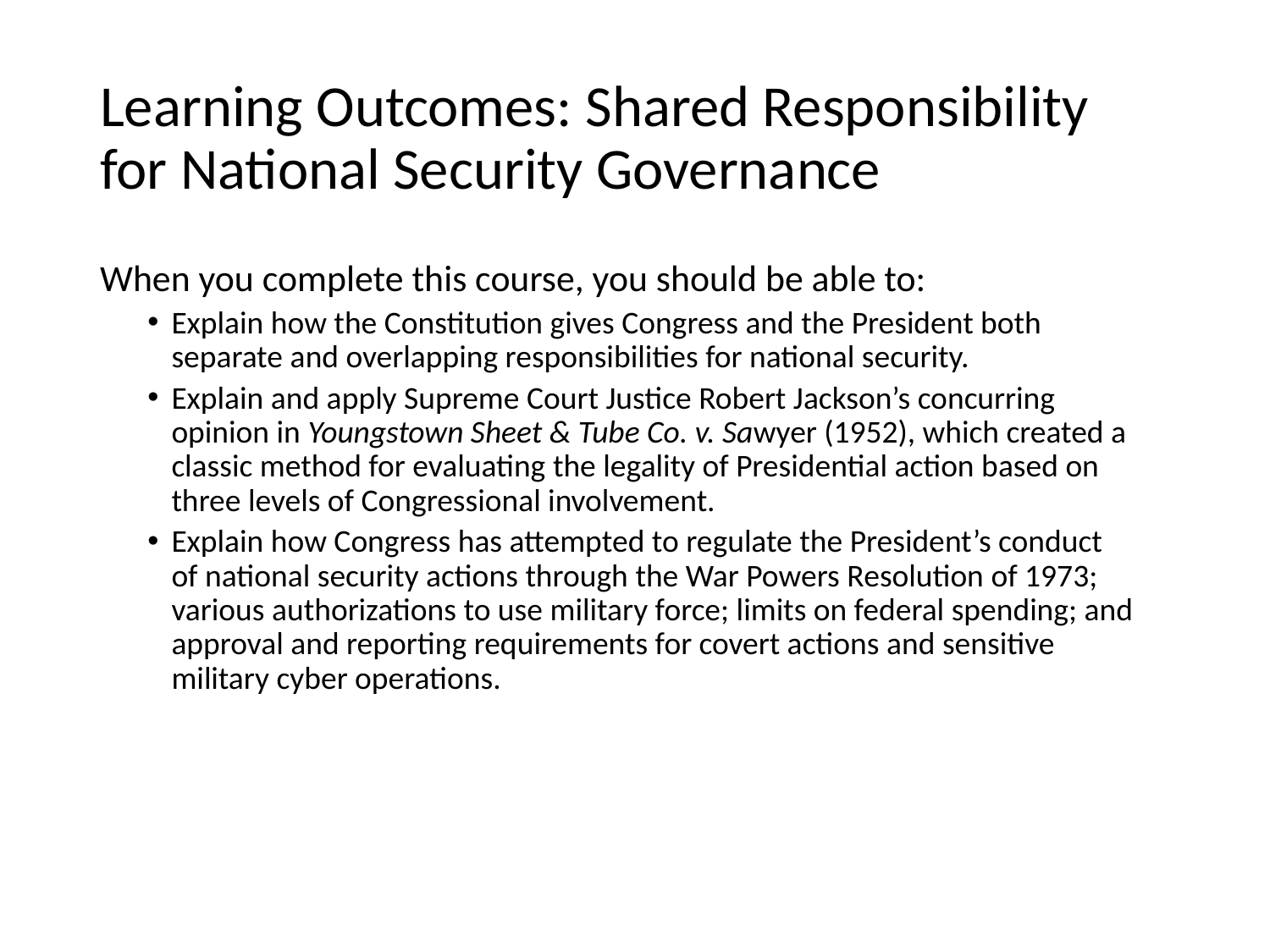

# Learning Outcomes: Shared Responsibility for National Security Governance
When you complete this course, you should be able to:
Explain how the Constitution gives Congress and the President both separate and overlapping responsibilities for national security.
Explain and apply Supreme Court Justice Robert Jackson’s concurring opinion in Youngstown Sheet & Tube Co. v. Sawyer (1952), which created a classic method for evaluating the legality of Presidential action based on three levels of Congressional involvement.
Explain how Congress has attempted to regulate the President’s conduct of national security actions through the War Powers Resolution of 1973; various authorizations to use military force; limits on federal spending; and approval and reporting requirements for covert actions and sensitive military cyber operations.